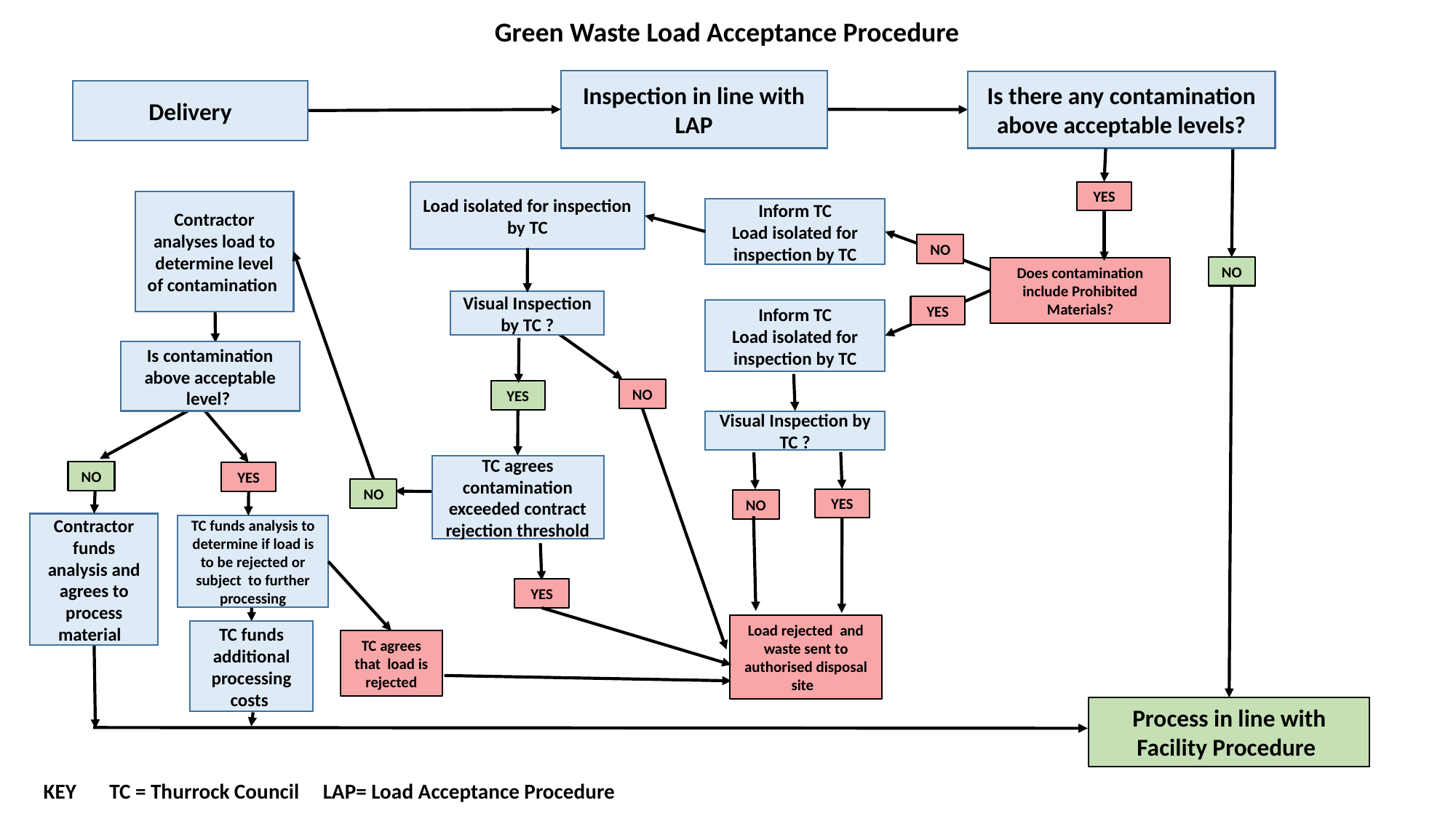

Green Waste Load Acceptance Procedure
Inspection in line with LAP
Is there any contamination above acceptable levels?
Delivery
YES
Load isolated for inspection by TC
Contractor analyses load to determine level of contamination
Inform TC
Load isolated for inspection by TC
NO
NO
Does contamination include Prohibited Materials?
Visual Inspection by TC ?
YES
Inform TC
Load isolated for inspection by TC
Is contamination above acceptable level?
NO
YES
Visual Inspection by TC ?
TC agrees contamination exceeded contract rejection threshold
NO
YES
NO
YES
NO
Contractor funds analysis and agrees to process material
TC funds analysis to determine if load is to be rejected or subject  to further processing
YES
Load rejected  and waste sent to authorised disposal site
TC funds additional processing costs
TC agrees that  load is rejected
Process in line with Facility Procedure
KEY       TC = Thurrock Council     LAP= Load Acceptance Procedure